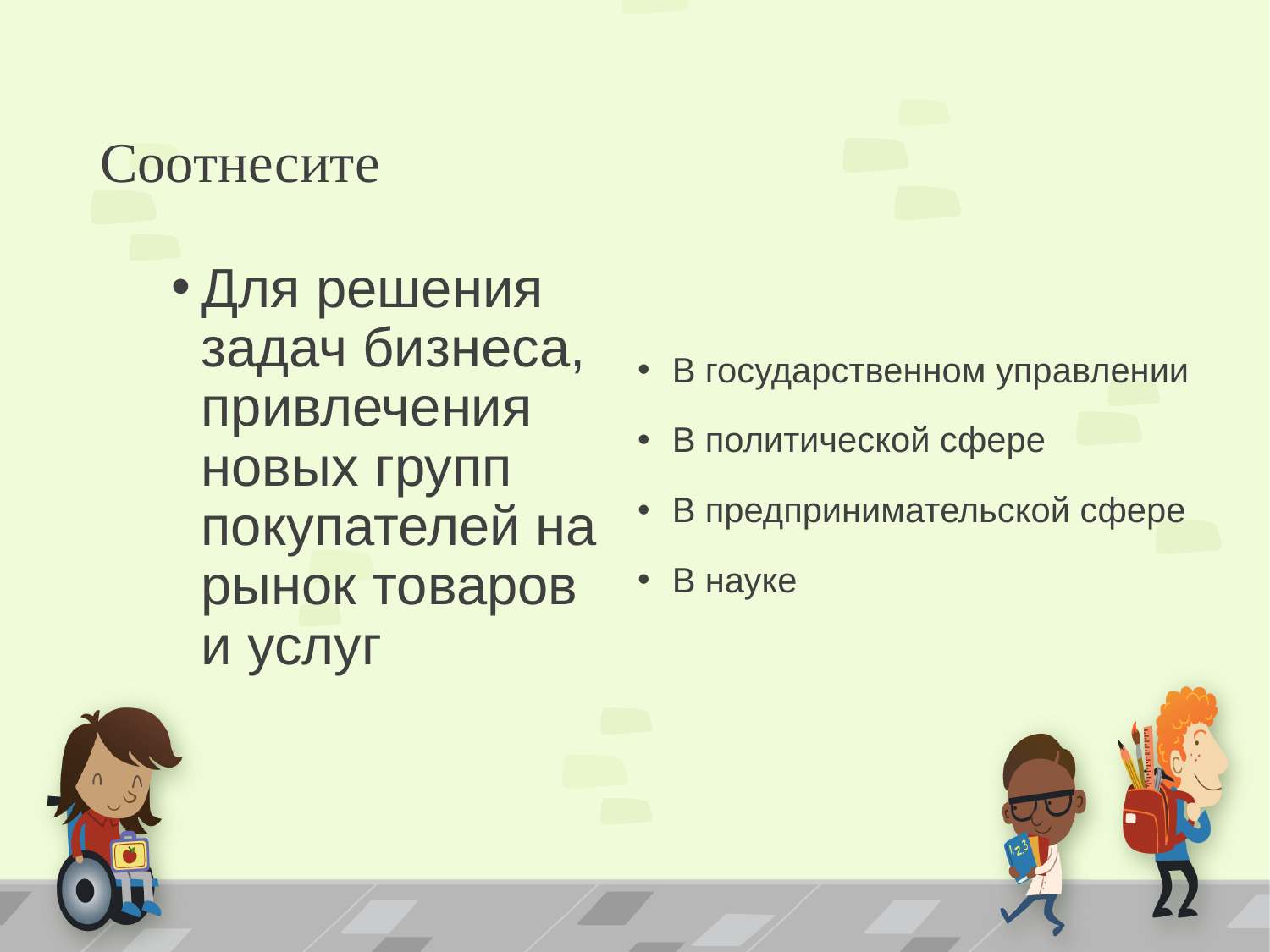

# Соотнесите
Для решения задач бизнеса, привлечения новых групп покупателей на рынок товаров и услуг
В государственном управлении
В политической сфере
В предпринимательской сфере
В науке